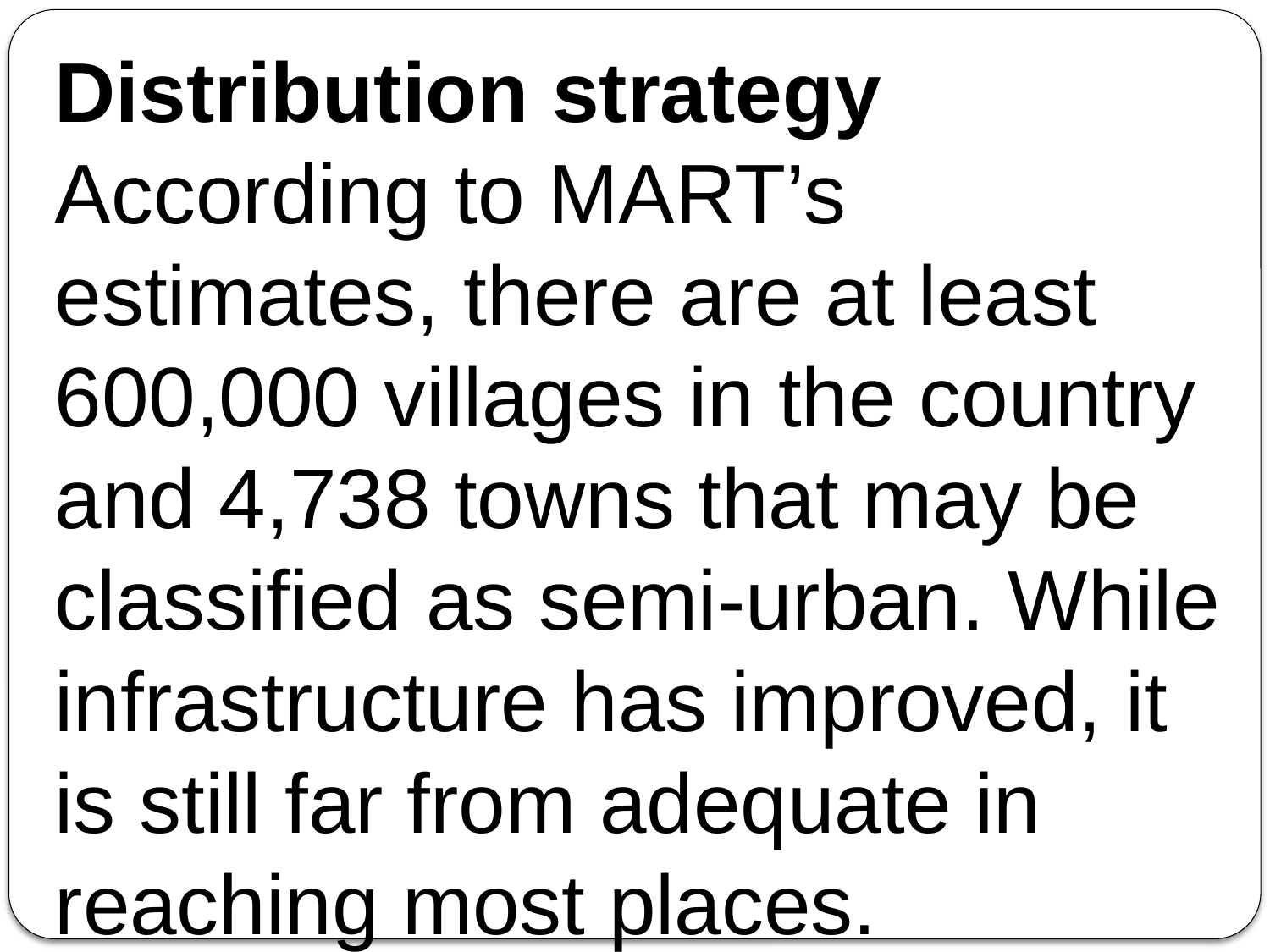

Distribution strategy
According to MART’s estimates, there are at least 600,000 villages in the country and 4,738 towns that may be classified as semi-urban. While infrastructure has improved, it is still far from adequate in reaching most places.